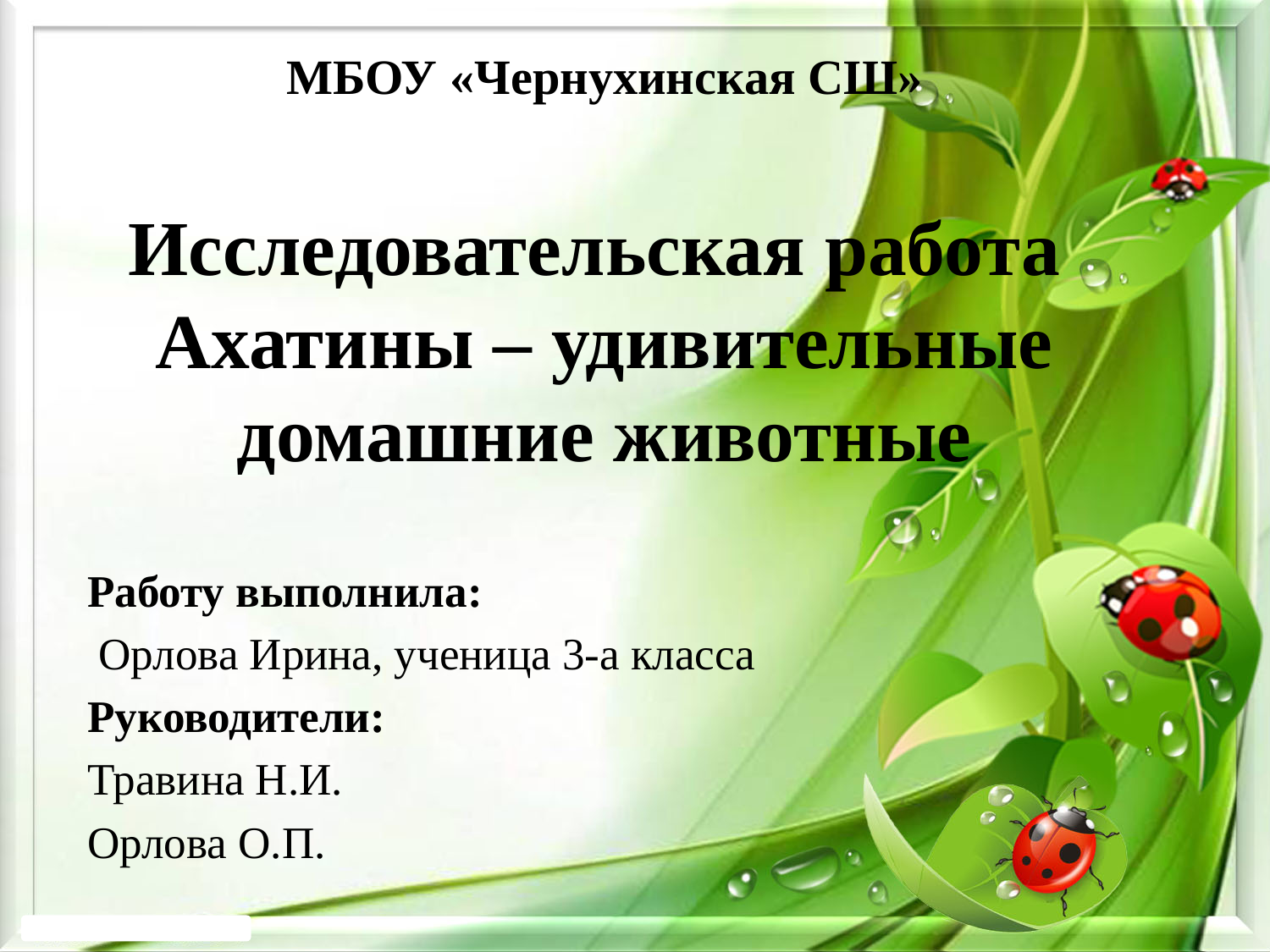

# МБОУ «Чернухинская СШ» Исследовательская работа Ахатины – удивительные домашние животные
Работу выполнила:
 Орлова Ирина, ученица 3-а класса
Руководители:
Травина Н.И.
Орлова О.П.